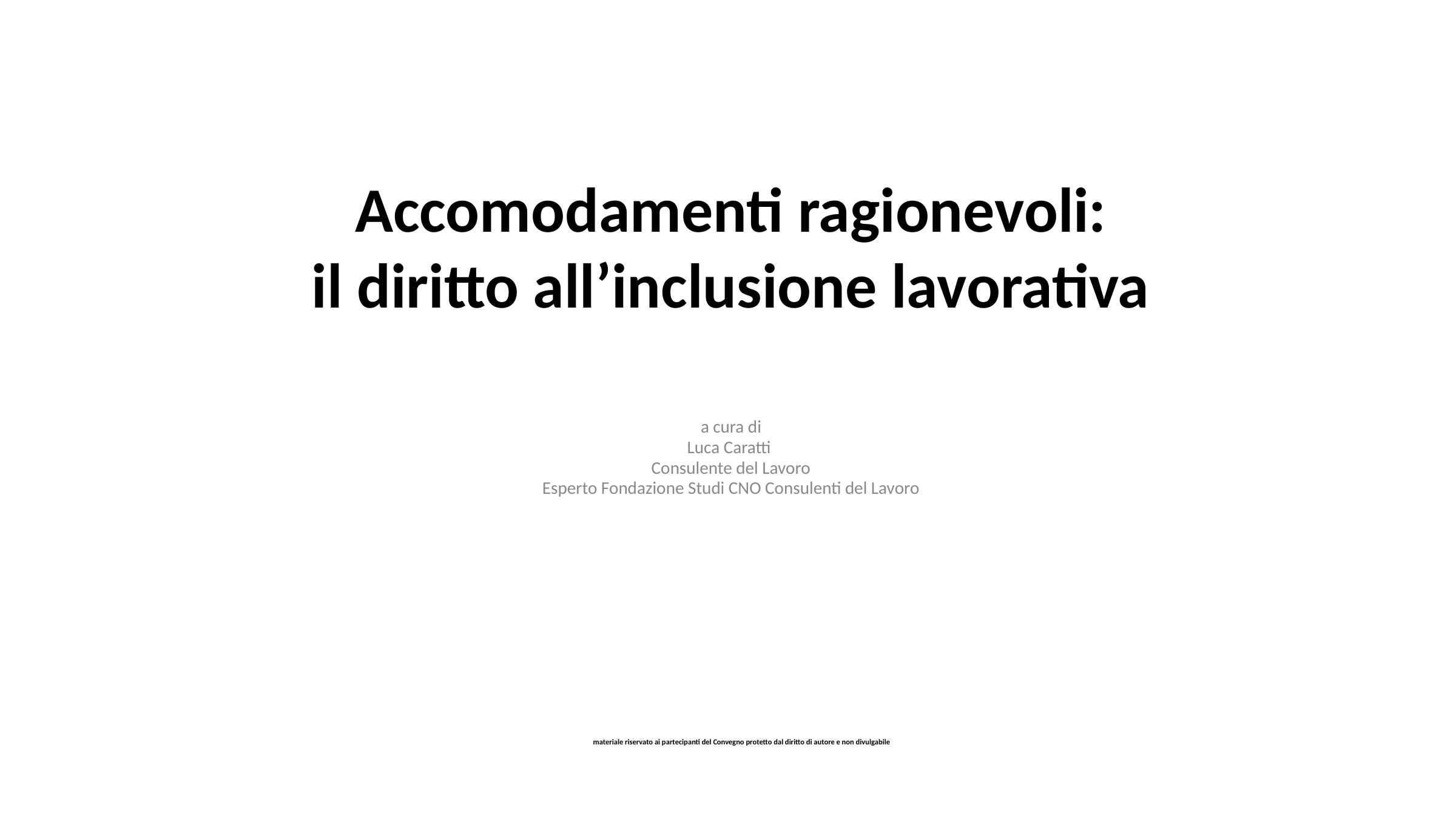

# Accomodamenti ragionevoli:
il diritto all’inclusione lavorativa
a cura di
Luca Caratti
Consulente del Lavoro
Esperto Fondazione Studi CNO Consulenti del Lavoro
materiale riservato ai partecipanti del Convegno protetto dal diritto di autore e non divulgabile